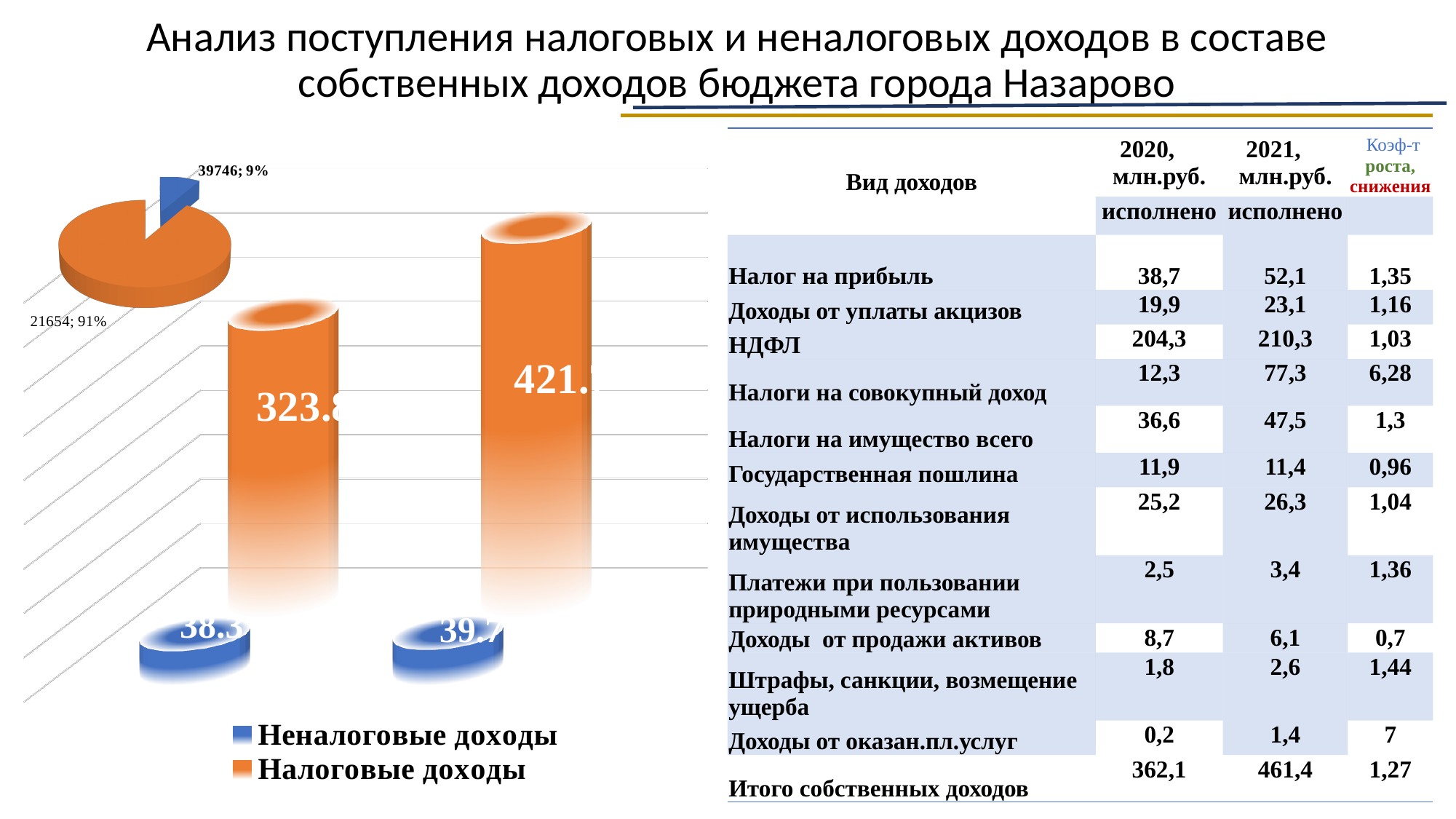

# Анализ поступления налоговых и неналоговых доходов в составе собственных доходов бюджета города Назарово

[unsupported chart]

| Вид доходов | 2020, млн.руб. | 2021, млн.руб. | Коэф-т роста, снижения |
| --- | --- | --- | --- |
|  | исполнено | исполнено |  |
| Налог на прибыль | 38,7 | 52,1 | 1,35 |
| Доходы от уплаты акцизов | 19,9 | 23,1 | 1,16 |
| НДФЛ | 204,3 | 210,3 | 1,03 |
| Налоги на совокупный доход | 12,3 | 77,3 | 6,28 |
| Налоги на имущество всего | 36,6 | 47,5 | 1,3 |
| Государственная пошлина | 11,9 | 11,4 | 0,96 |
| Доходы от использования имущества | 25,2 | 26,3 | 1,04 |
| Платежи при пользовании природными ресурсами | 2,5 | 3,4 | 1,36 |
| Доходы от продажи активов | 8,7 | 6,1 | 0,7 |
| Штрафы, санкции, возмещение ущерба | 1,8 | 2,6 | 1,44 |
| Доходы от оказан.пл.услуг | 0,2 | 1,4 | 7 |
| Итого собственных доходов | 362,1 | 461,4 | 1,27 |

[unsupported chart]